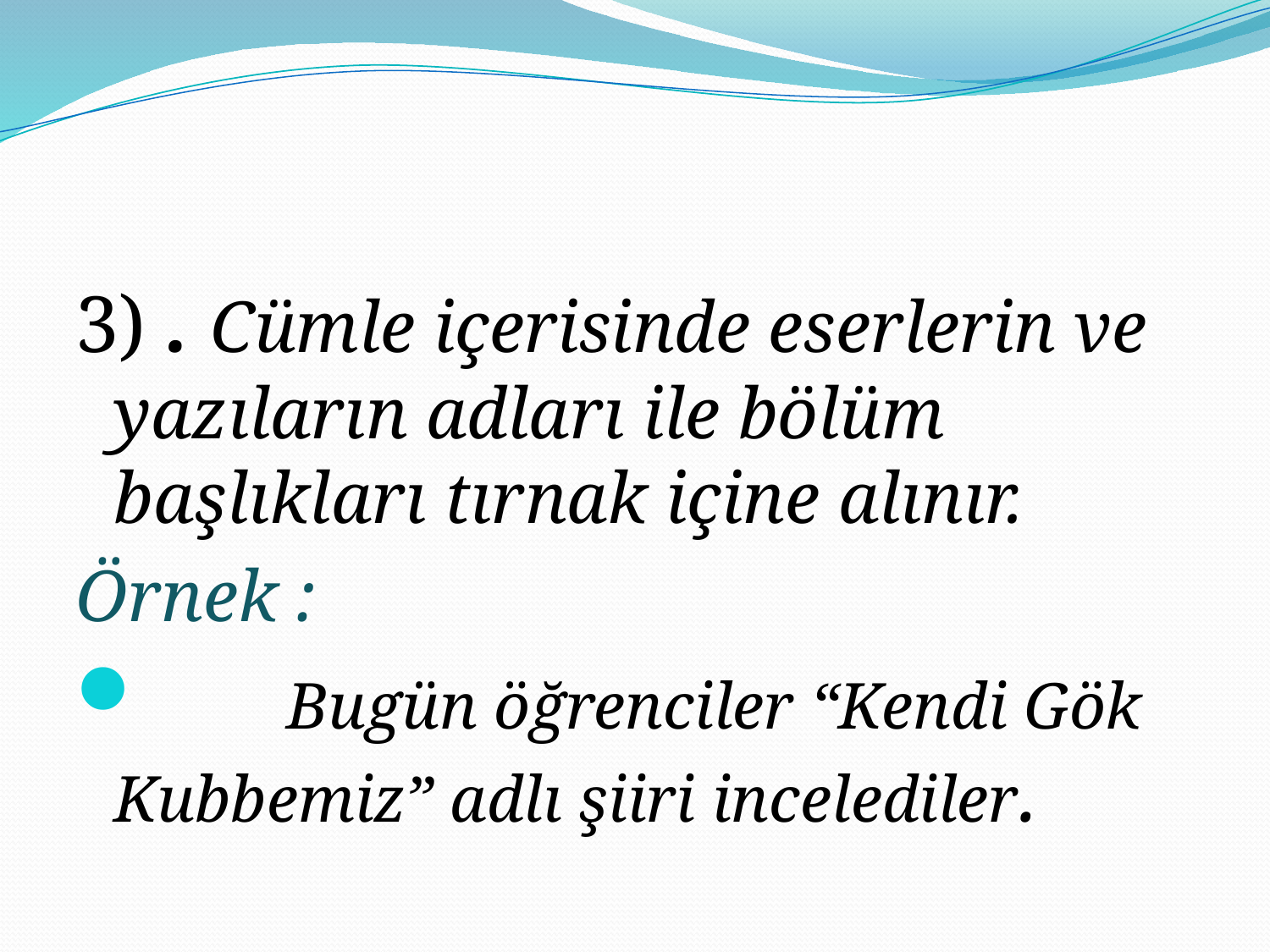

#
3) . Cümle içerisinde eserlerin ve yazıların adları ile bölüm başlıkları tırnak içine alınır.
Örnek :
       Bugün öğrenciler “Kendi Gök Kubbemiz” adlı şiiri incelediler.